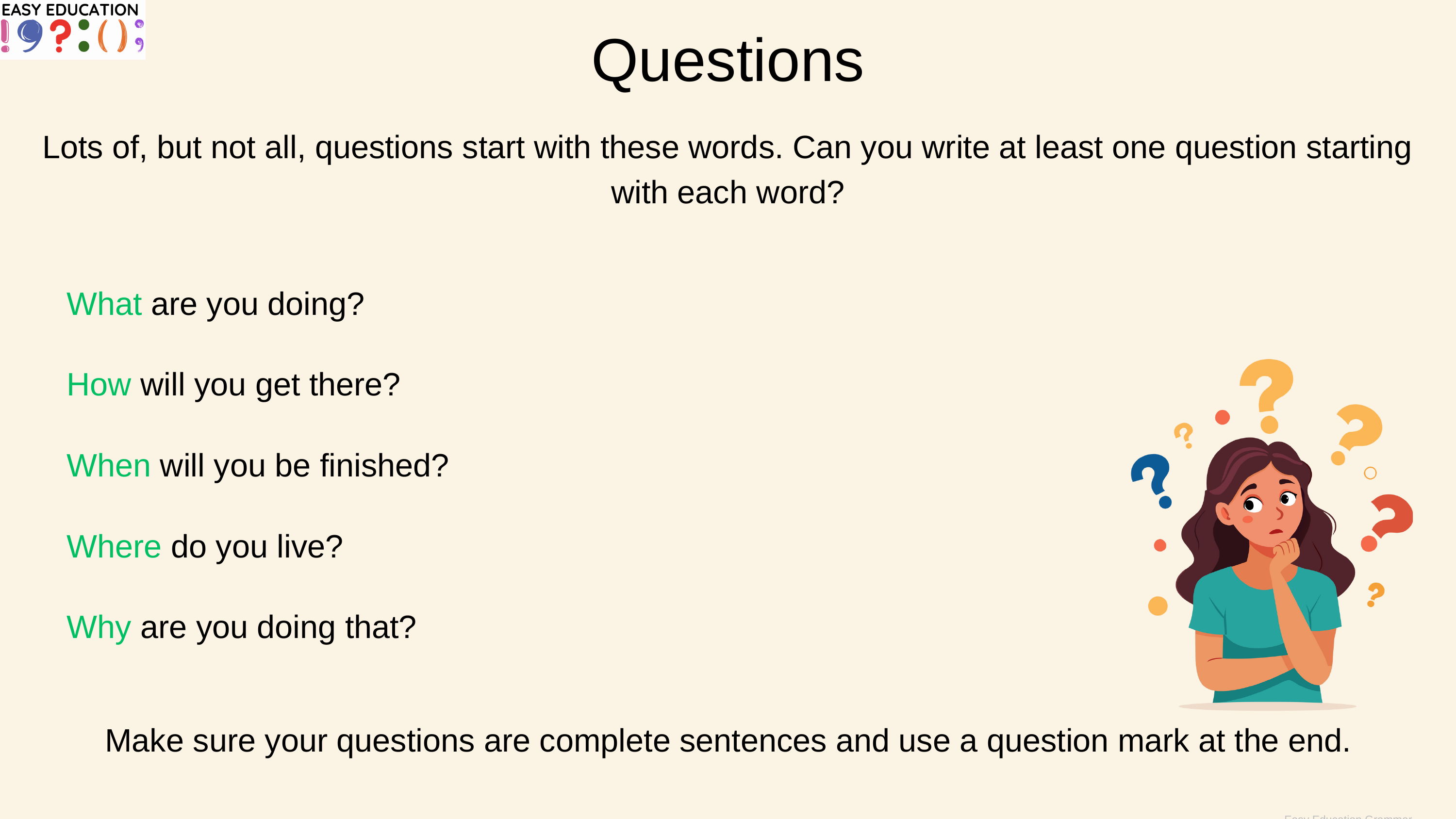

Questions
Lots of, but not all, questions start with these words. Can you write at least one question starting with each word?
What are you doing?
How will you get there?
When will you be finished?
Where do you live?
Why are you doing that?

Make sure your questions are complete sentences and use a question mark at the end.